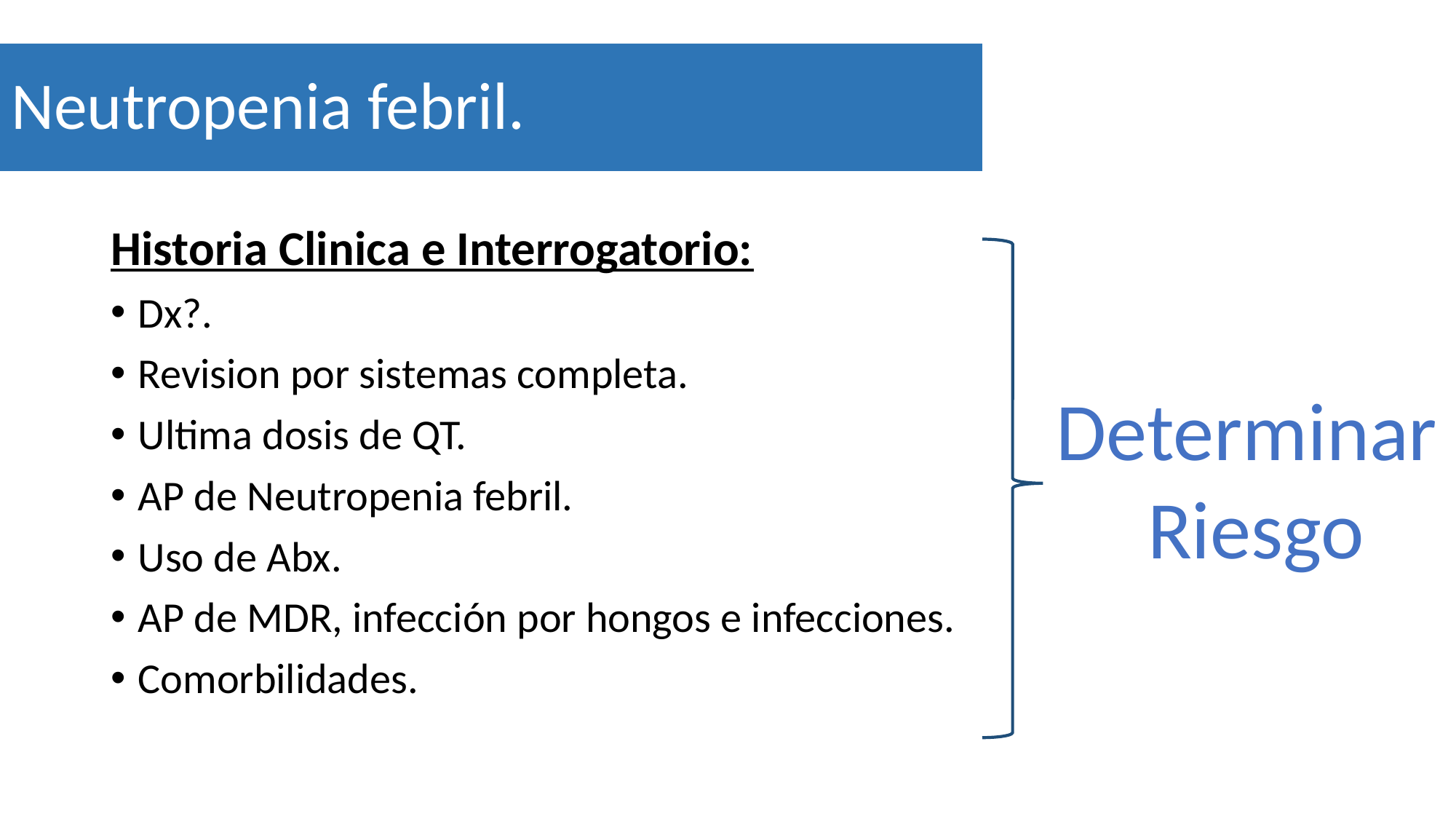

Neutropenia febril.
#
Historia Clinica e Interrogatorio:
Dx?.
Revision por sistemas completa.
Ultima dosis de QT.
AP de Neutropenia febril.
Uso de Abx.
AP de MDR, infección por hongos e infecciones.
Comorbilidades.

Determinar
Riesgo